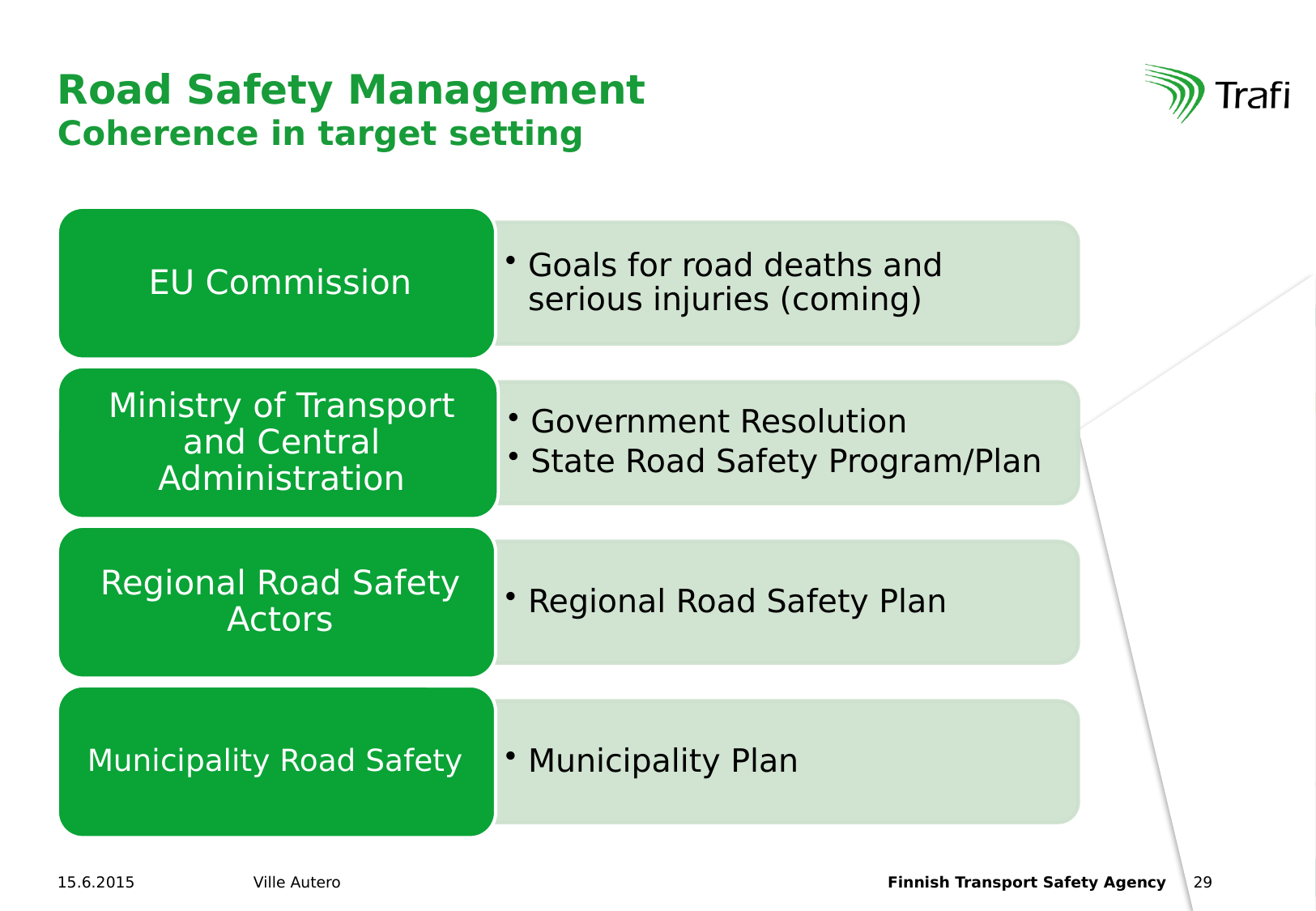

# Road Safety Management Coherence in target setting
Goals for road deaths and serious injuries (coming)
EU Commission
Government Resolution
State Road Safety Program/Plan
Ministry of Transport and Central Administration
Regional Road Safety Plan
Regional Road Safety Actors
Municipality Plan
Municipality Road Safety
15.6.2015
Ville Autero
29